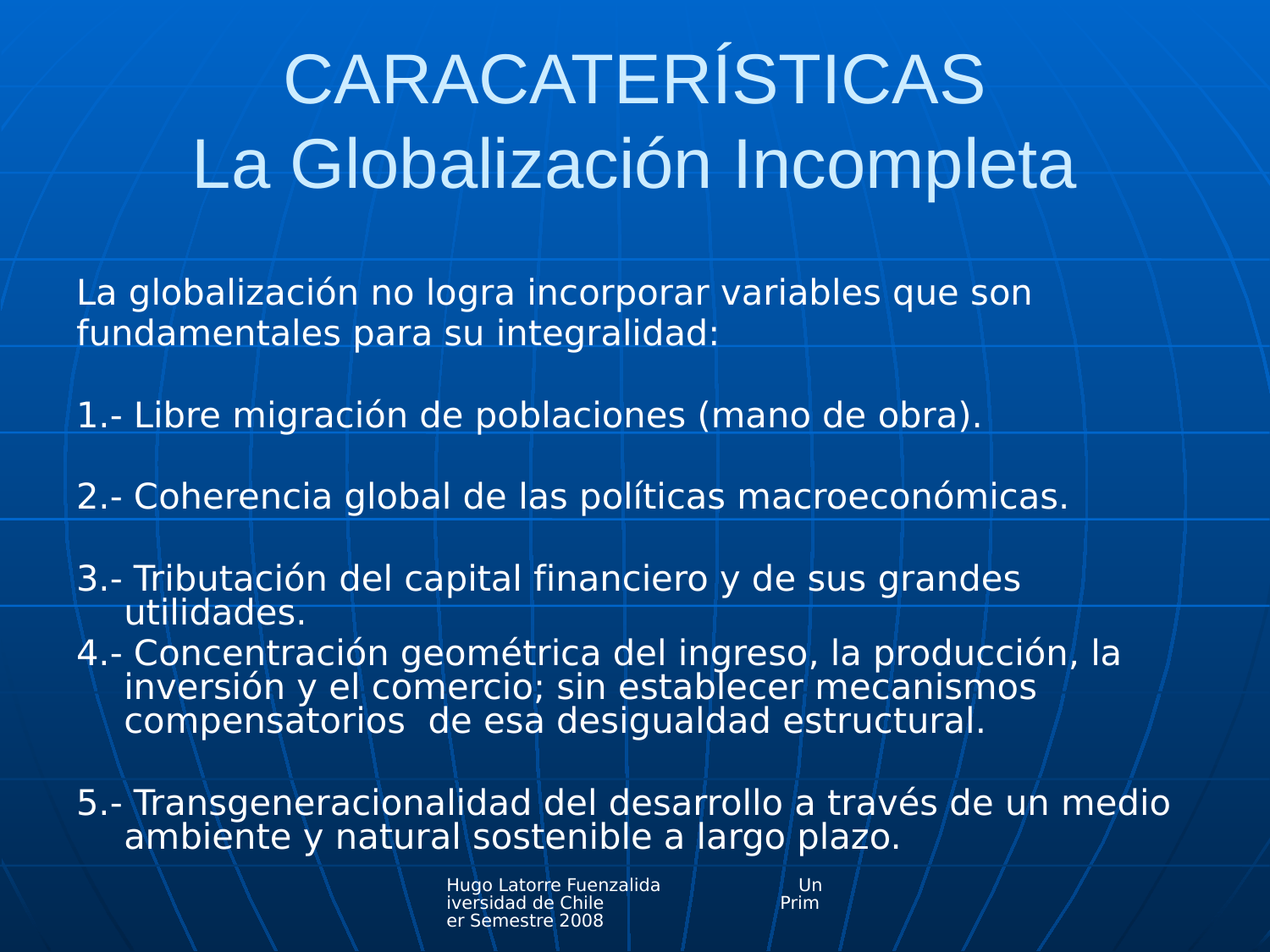

# CARACATERÍSTICAS La Globalización Incompleta

La globalización no logra incorporar variables que son
fundamentales para su integralidad:

1.- Libre migración de poblaciones (mano de obra).

2.- Coherencia global de las políticas macroeconómicas.

3.- Tributación del capital financiero y de sus grandes utilidades.
4.- Concentración geométrica del ingreso, la producción, la inversión y el comercio; sin establecer mecanismos compensatorios  de esa desigualdad estructural.

5.- Transgeneracionalidad del desarrollo a través de un medio ambiente y natural sostenible a largo plazo.

Hugo Latorre Fuenzalida                         Universidad de Chile                                Primer Semestre 2008